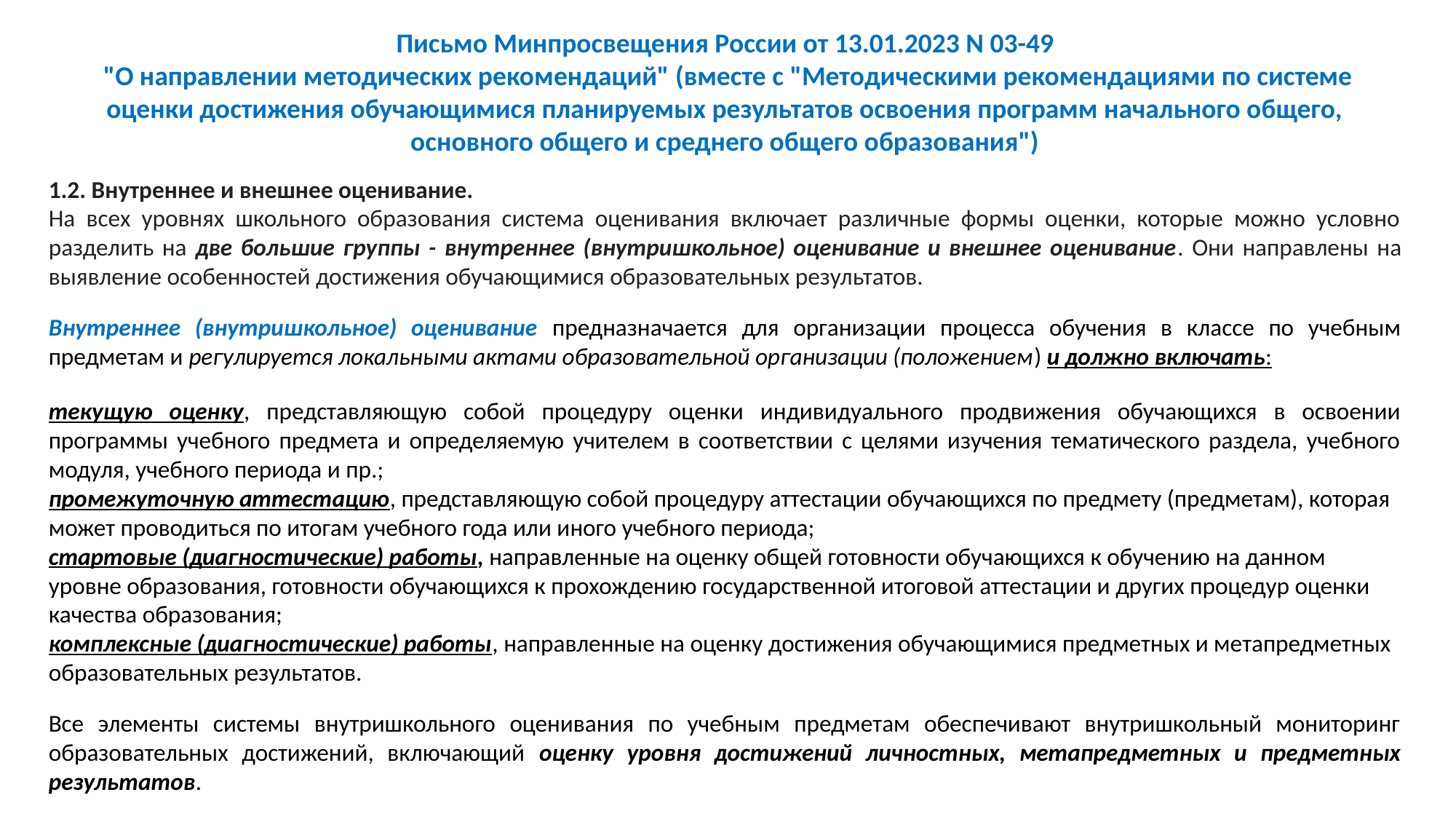

Письмо Минпросвещения России от 13.01.2023 N 03-49
 "О направлении методических рекомендаций" (вместе с "Методическими рекомендациями по системе оценки достижения обучающимися планируемых результатов освоения программ начального общего, основного общего и среднего общего образования")
1.2. Внутреннее и внешнее оценивание.
На всех уровнях школьного образования система оценивания включает различные формы оценки, которые можно условно разделить на две большие группы - внутреннее (внутришкольное) оценивание и внешнее оценивание. Они направлены на выявление особенностей достижения обучающимися образовательных результатов.

Внутреннее (внутришкольное) оценивание предназначается для организации процесса обучения в классе по учебным предметам и регулируется локальными актами образовательной организации (положением) и должно включать:

текущую оценку, представляющую собой процедуру оценки индивидуального продвижения обучающихся в освоении программы учебного предмета и определяемую учителем в соответствии с целями изучения тематического раздела, учебного модуля, учебного периода и пр.;
промежуточную аттестацию, представляющую собой процедуру аттестации обучающихся по предмету (предметам), которая может проводиться по итогам учебного года или иного учебного периода;
стартовые (диагностические) работы, направленные на оценку общей готовности обучающихся к обучению на данном уровне образования, готовности обучающихся к прохождению государственной итоговой аттестации и других процедур оценки качества образования;
комплексные (диагностические) работы, направленные на оценку достижения обучающимися предметных и метапредметных образовательных результатов.

Все элементы системы внутришкольного оценивания по учебным предметам обеспечивают внутришкольный мониторинг образовательных достижений, включающий оценку уровня достижений личностных, метапредметных и предметных результатов.